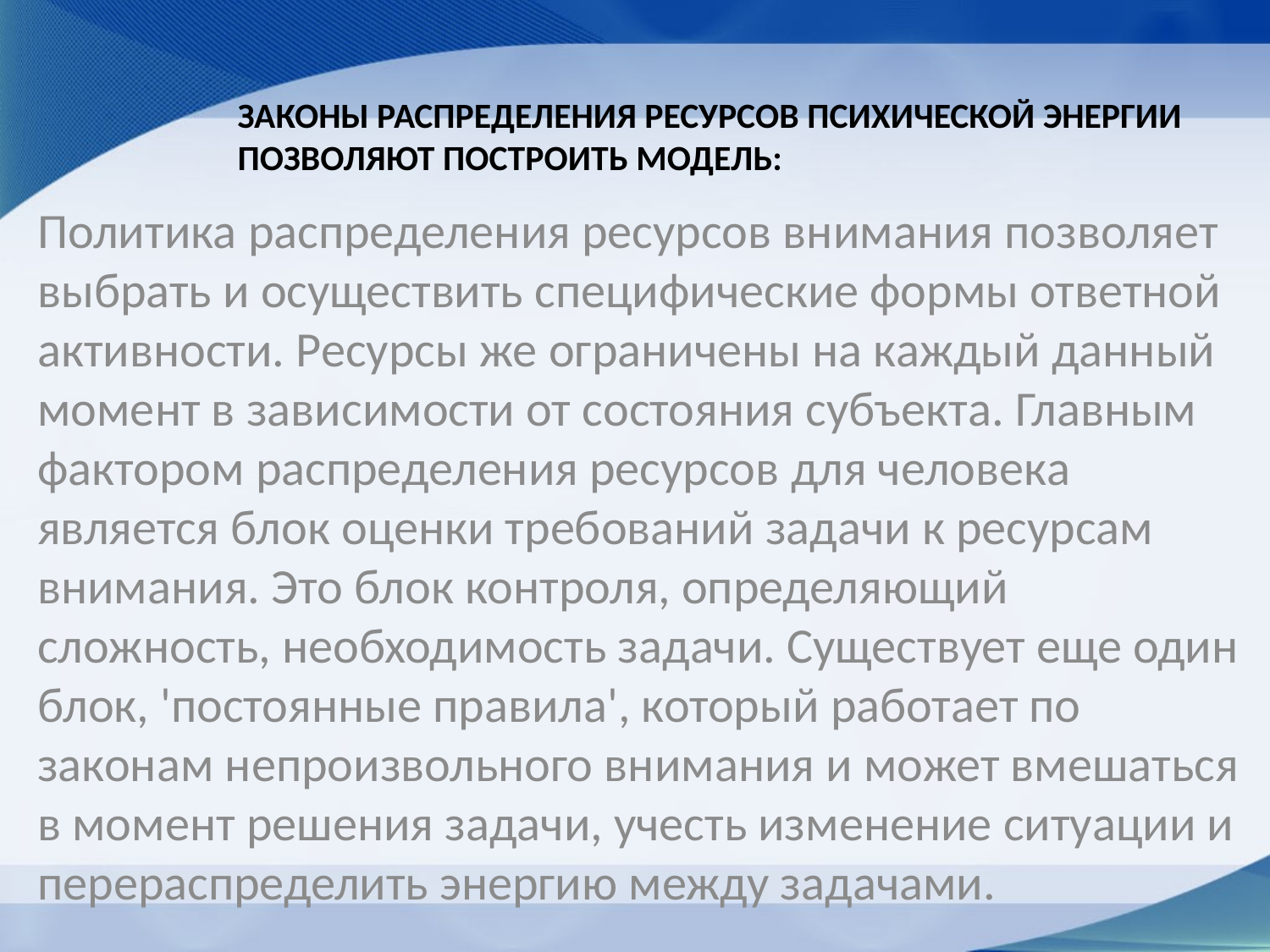

# Законы распределения ресурсов психической энергии позволяют построить модель:
Политика распределения ресурсов внимания позволяет выбрать и осуществить специфические формы ответной активности. Ресурсы же ограничены на каждый данный момент в зависимости от состояния субъекта. Главным фактором распределения ресурсов для человека является блок оценки требований задачи к ресурсам внимания. Это блок контроля, определяющий сложность, необходимость задачи. Существует еще один блок, 'постоянные правила', который работает по законам непроизвольного внимания и может вмешаться в момент решения задачи, учесть изменение ситуации и перераспределить энергию между задачами.